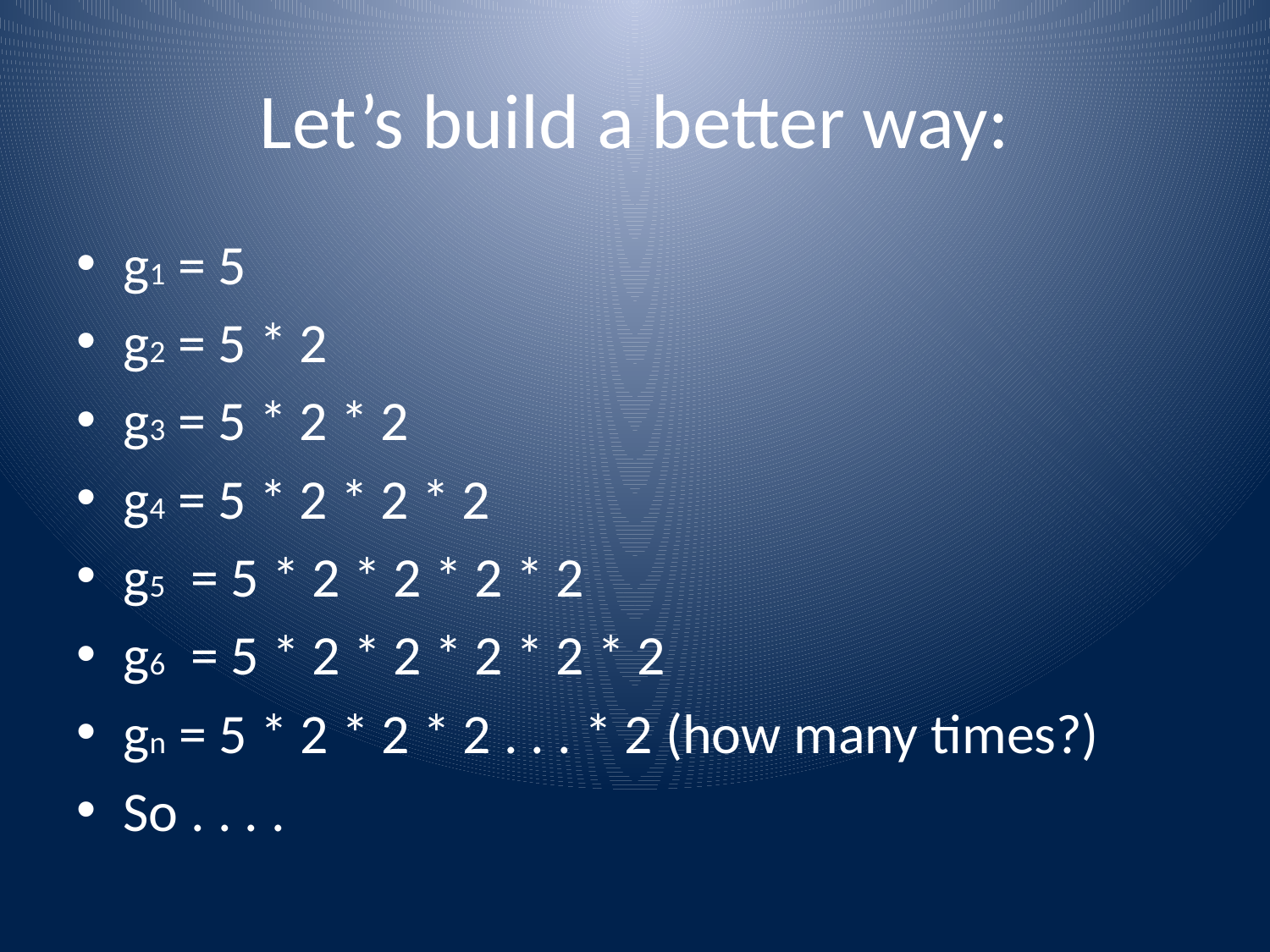

# Let’s build a better way:
g1 = 5
g2 = 5 * 2
g3 = 5 * 2 * 2
g4 = 5 * 2 * 2 * 2
g5  = 5 * 2 * 2 * 2 * 2
g6  = 5 * 2 * 2 * 2 * 2 * 2
gn = 5 * 2 * 2 * 2 . . . * 2 (how many times?)
So . . . .